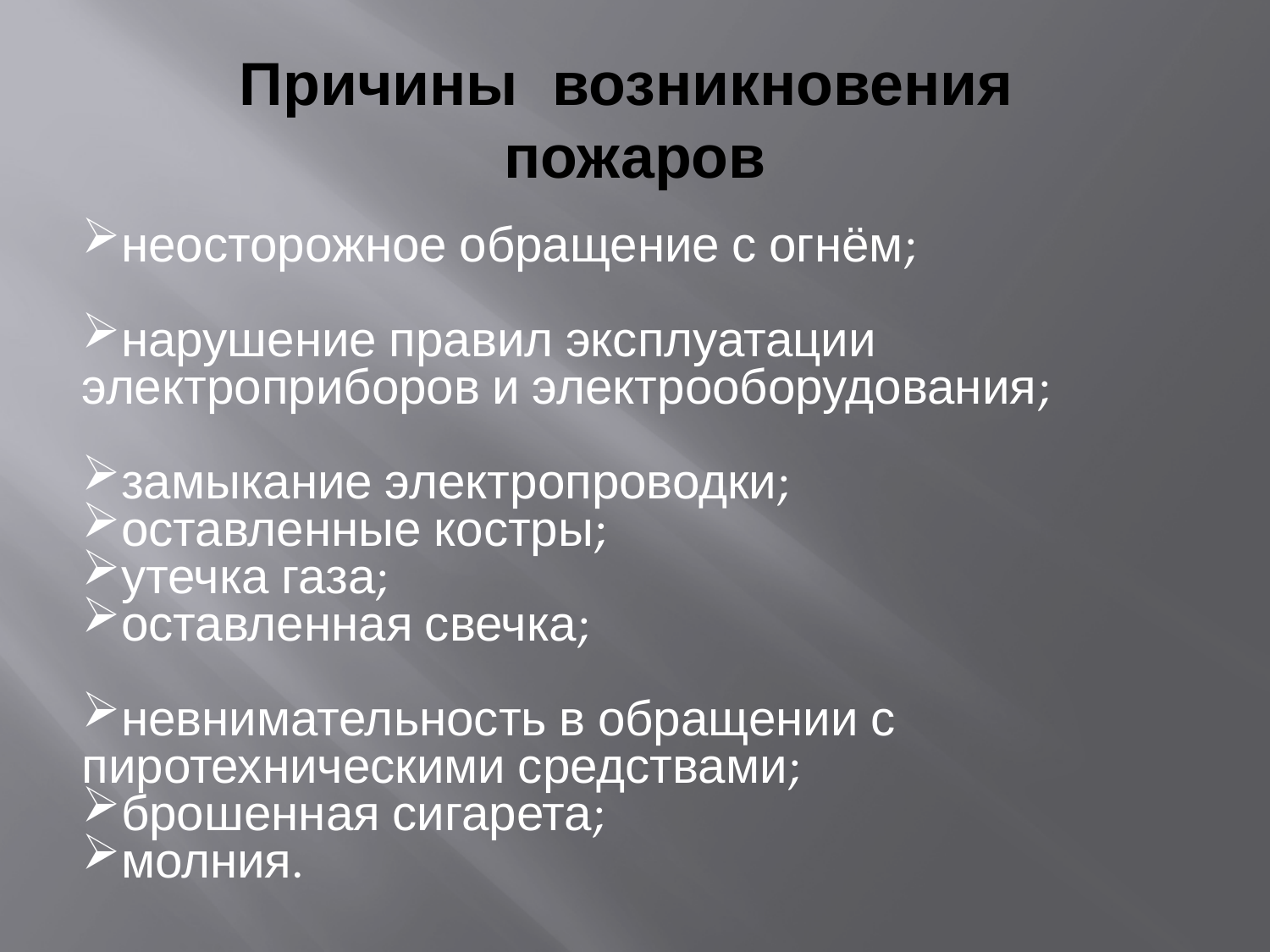

# Причины  возникновения пожаров
неосторожное обращение с огнём;

нарушение правил эксплуатации электроприборов и электрооборудования;

замыкание электропроводки;
оставленные костры;
утечка газа;
оставленная свечка;

невнимательность в обращении с пиротехническими средствами;
брошенная сигарета;
молния.